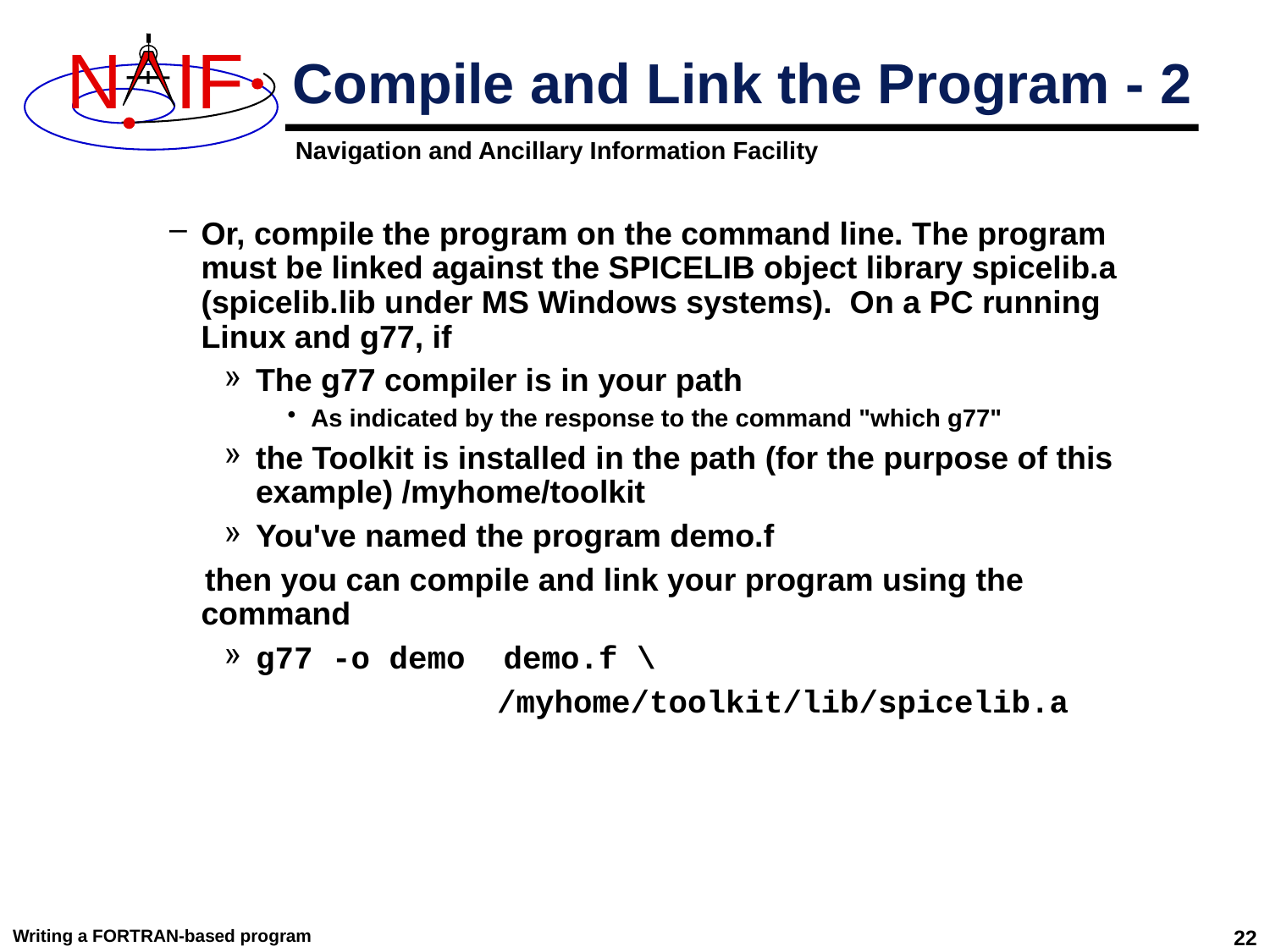

# Compile and Link the Program - 2
Or, compile the program on the command line. The program must be linked against the SPICELIB object library spicelib.a (spicelib.lib under MS Windows systems).  On a PC running Linux and g77, if
The g77 compiler is in your path
As indicated by the response to the command "which g77"
the Toolkit is installed in the path (for the purpose of this example) /myhome/toolkit
You've named the program demo.f
    then you can compile and link your program using the command
g77 -o demo  demo.f \
           /myhome/toolkit/lib/spicelib.a
Writing a FORTRAN-based program
22